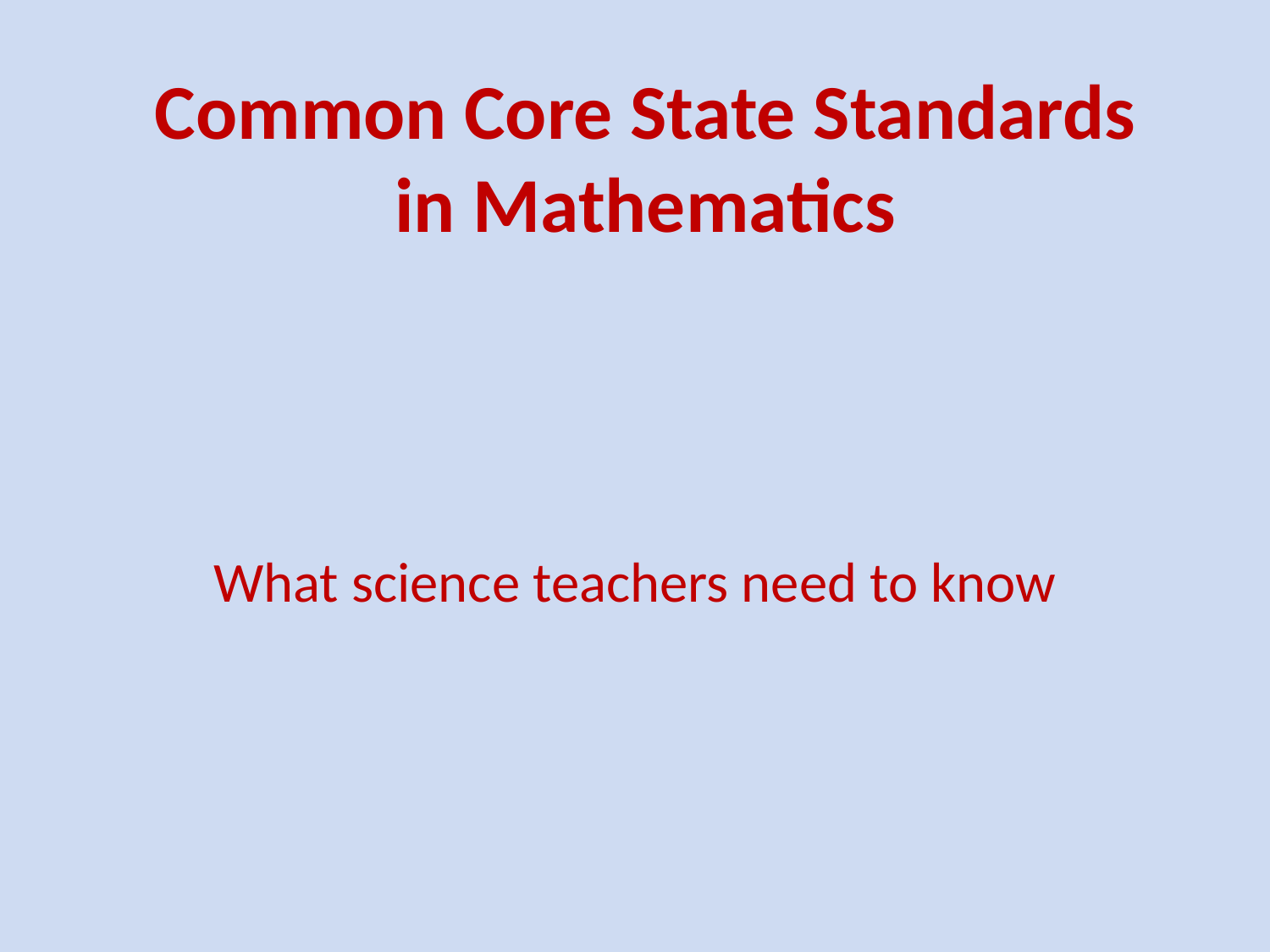

# Common Core State Standards in Mathematics
What science teachers need to know